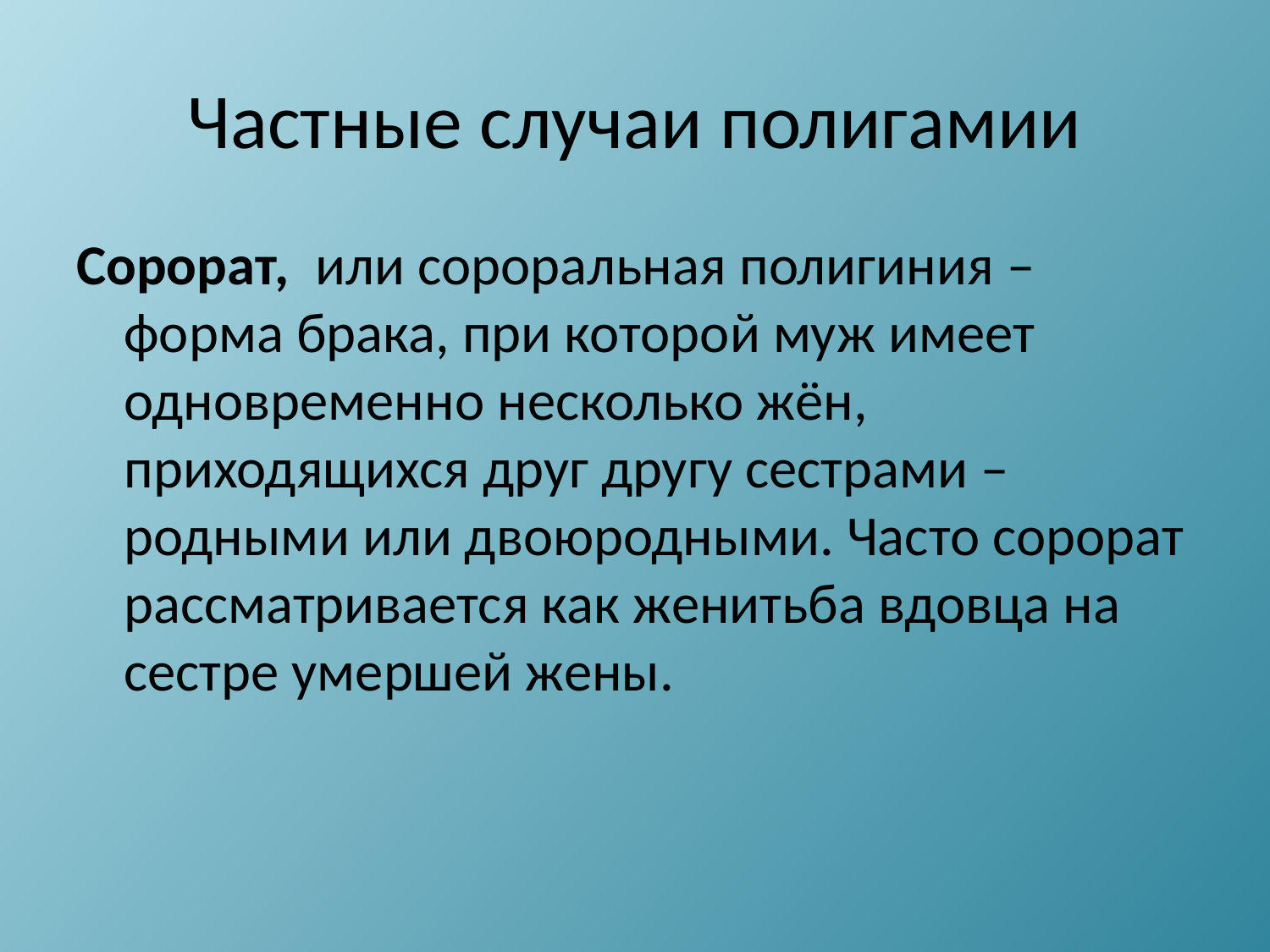

# Частные случаи полигамии
Сорорат,  или сороральная полигиния – форма брака, при которой муж имеет одновременно несколько жён, приходящихся друг другу сестрами – родными или двоюродными. Часто сорорат рассматривается как женитьба вдовца на сестре умершей жены.